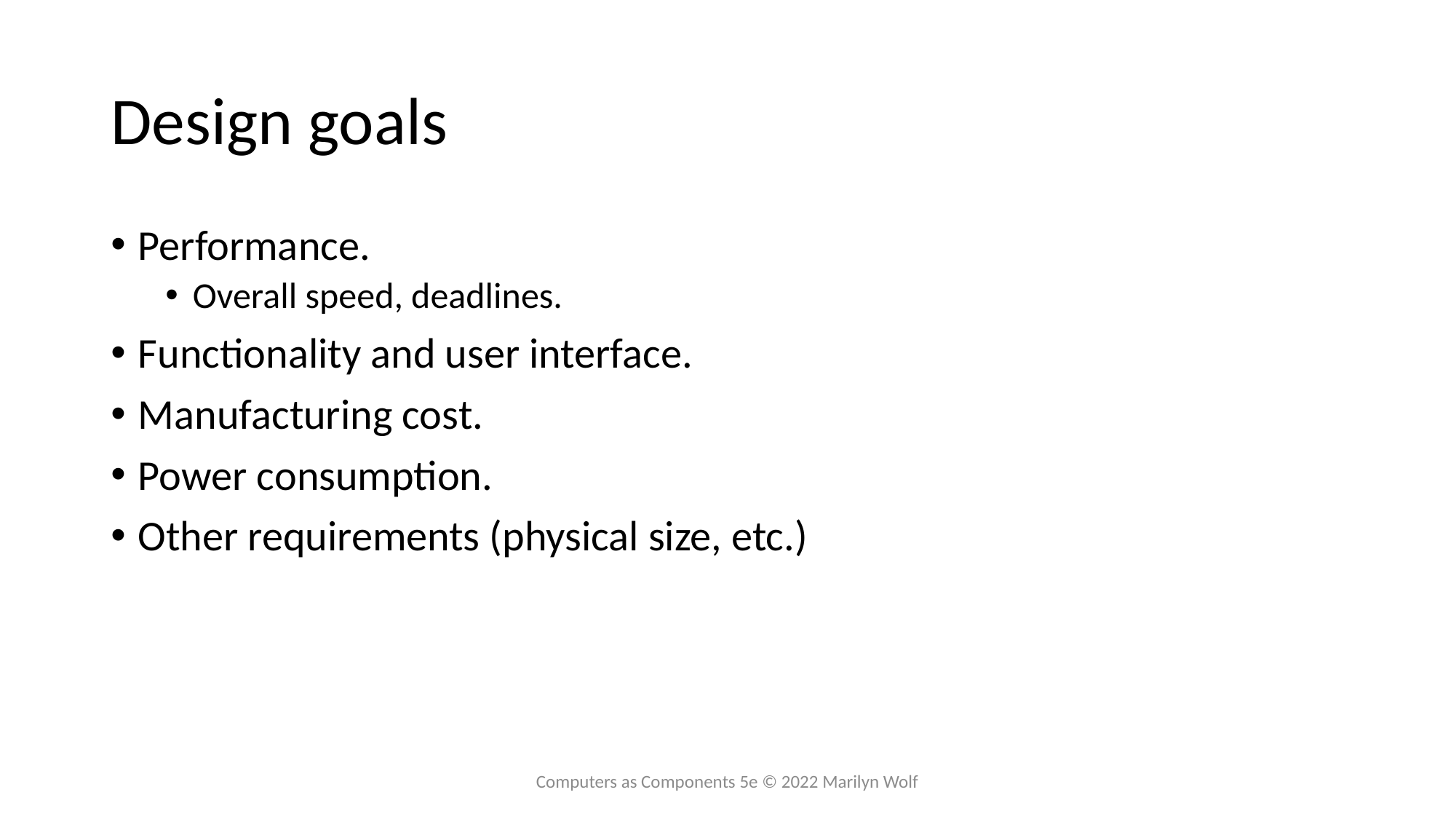

# Design goals
Performance.
Overall speed, deadlines.
Functionality and user interface.
Manufacturing cost.
Power consumption.
Other requirements (physical size, etc.)
Computers as Components 5e © 2022 Marilyn Wolf